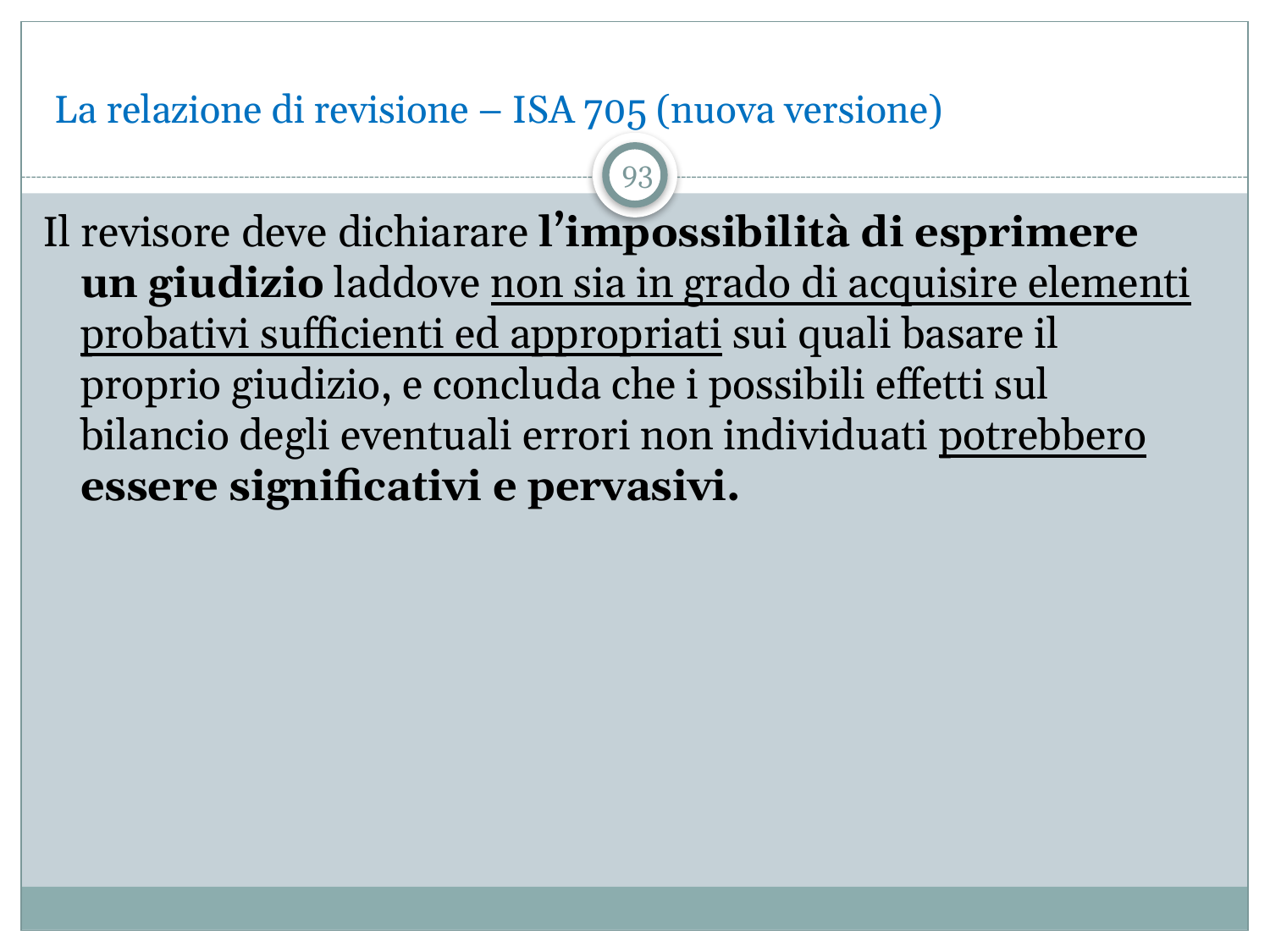

# La relazione di revisione – ISA 705 (nuova versione)
93
Il revisore deve dichiarare l’impossibilità di esprimere un giudizio laddove non sia in grado di acquisire elementi probativi sufficienti ed appropriati sui quali basare il proprio giudizio, e concluda che i possibili effetti sul bilancio degli eventuali errori non individuati potrebbero essere significativi e pervasivi.